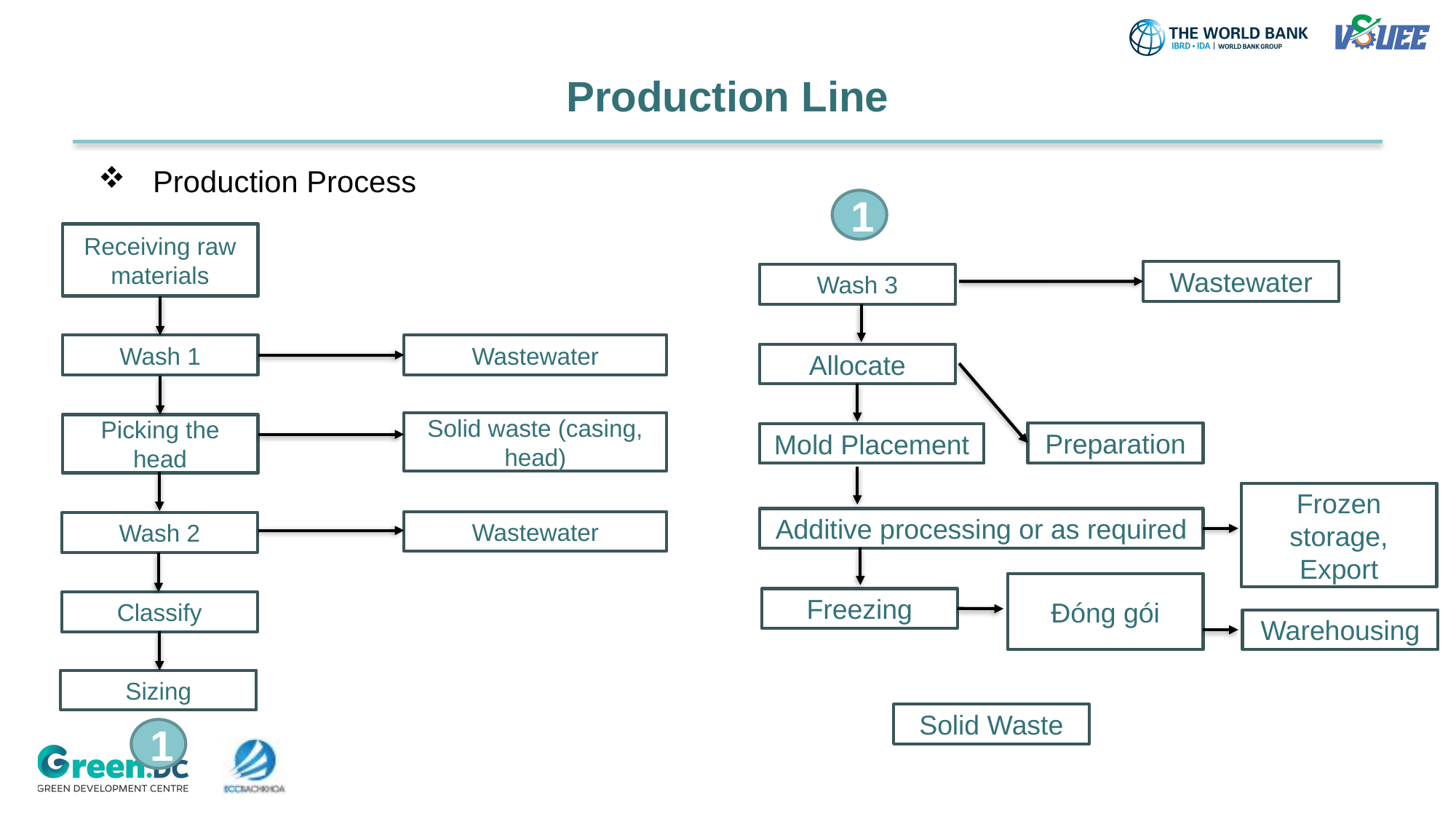

# Production Line
Production Process
1
Wastewater
Wash 3
Allocate
Preparation
Mold Placement
Frozen storage, Export
Additive processing or as required
Đóng gói
Freezing
Warehousing
Solid Waste
Receiving raw materials
Wastewater
Wash 1
Solid waste (casing, head)
Picking the head
Wastewater
Wash 2
Classify
Sizing
1